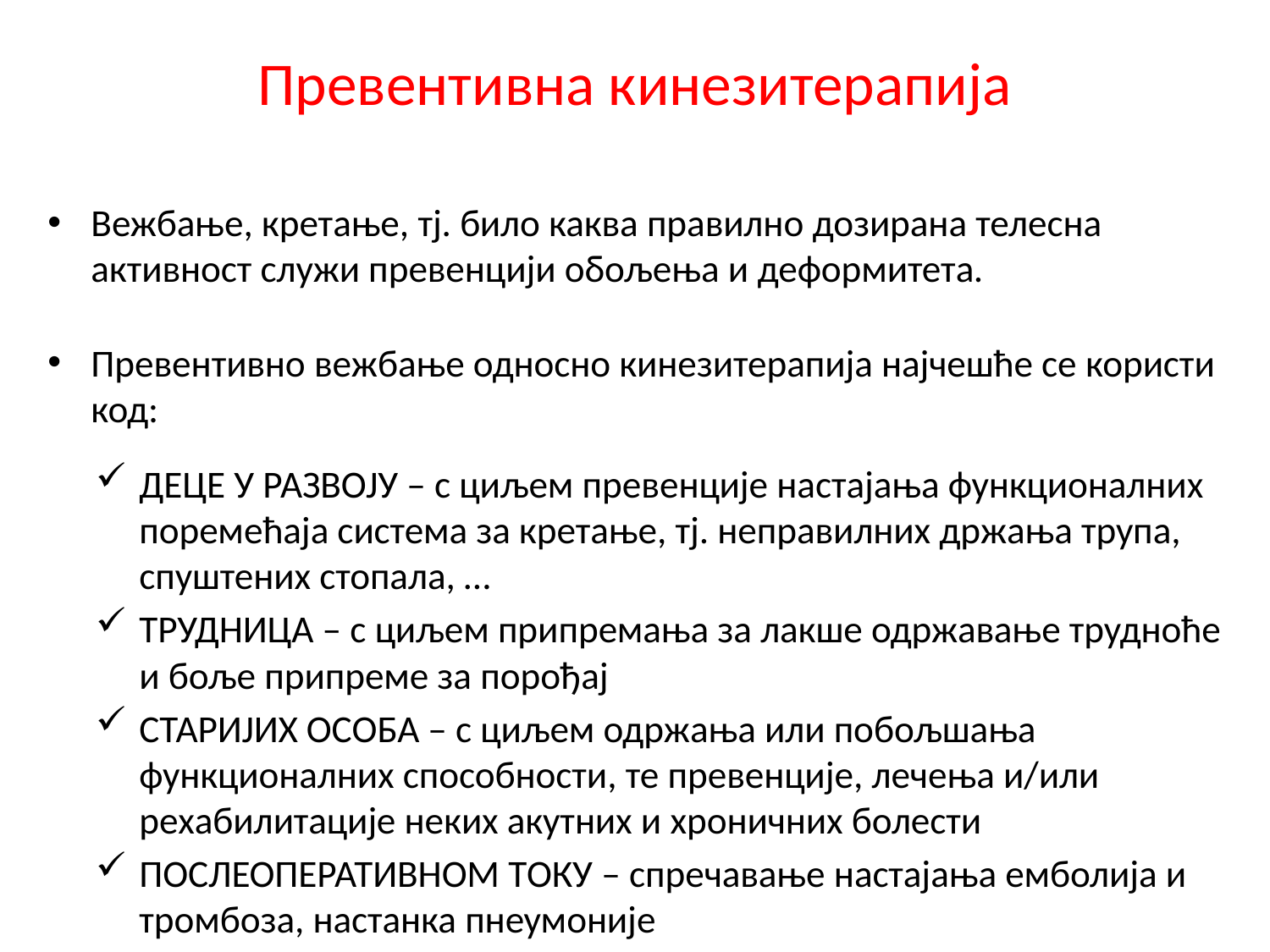

# Превентивна кинезитерапија

Вежбање, кретање, тј. било каква правилно дозирана телесна активност служи превенцији обољења и деформитета.

Превентивно вежбање односно кинезитерапија најчешће се користи код:

ДЕЦЕ У РАЗВОЈУ – с циљем превенције настајања функционалних поремећаја система за кретање, тј. неправилних држања трупа, спуштених стопала, …
ТРУДНИЦА – с циљем припремања за лакше одржавање трудноће и боље припреме за порођај
СТАРИЈИХ ОСОБА – с циљем одржања или побољшања функционалних способности, те превенције, лечења и/или рехабилитације неких акутних и хроничних болести
ПОСЛЕОПЕРАТИВНОМ ТОКУ – спречавање настајања емболија и тромбоза, настанка пнеумоније